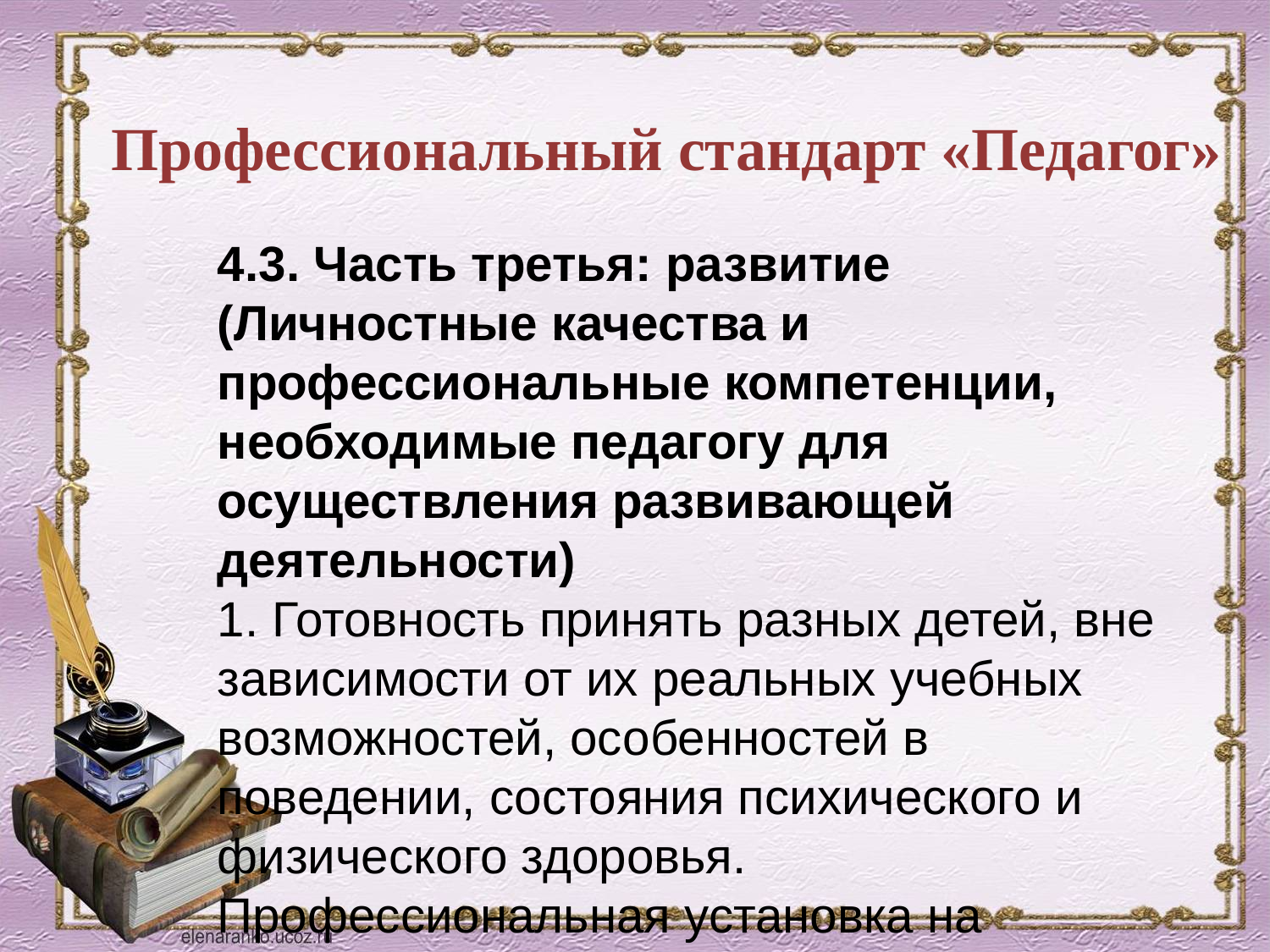

# Профессиональный стандарт «Педагог»
4.3. Часть третья: развитие (Личностные качества и профессиональные компетенции, необходимые педагогу для осуществления развивающей деятельности)
1. Готовность принять разных детей, вне зависимости от их реальных учебных возможностей, особенностей в поведении, состояния психического и физического здоровья. Профессиональная установка на оказание помощи любому ребенку.